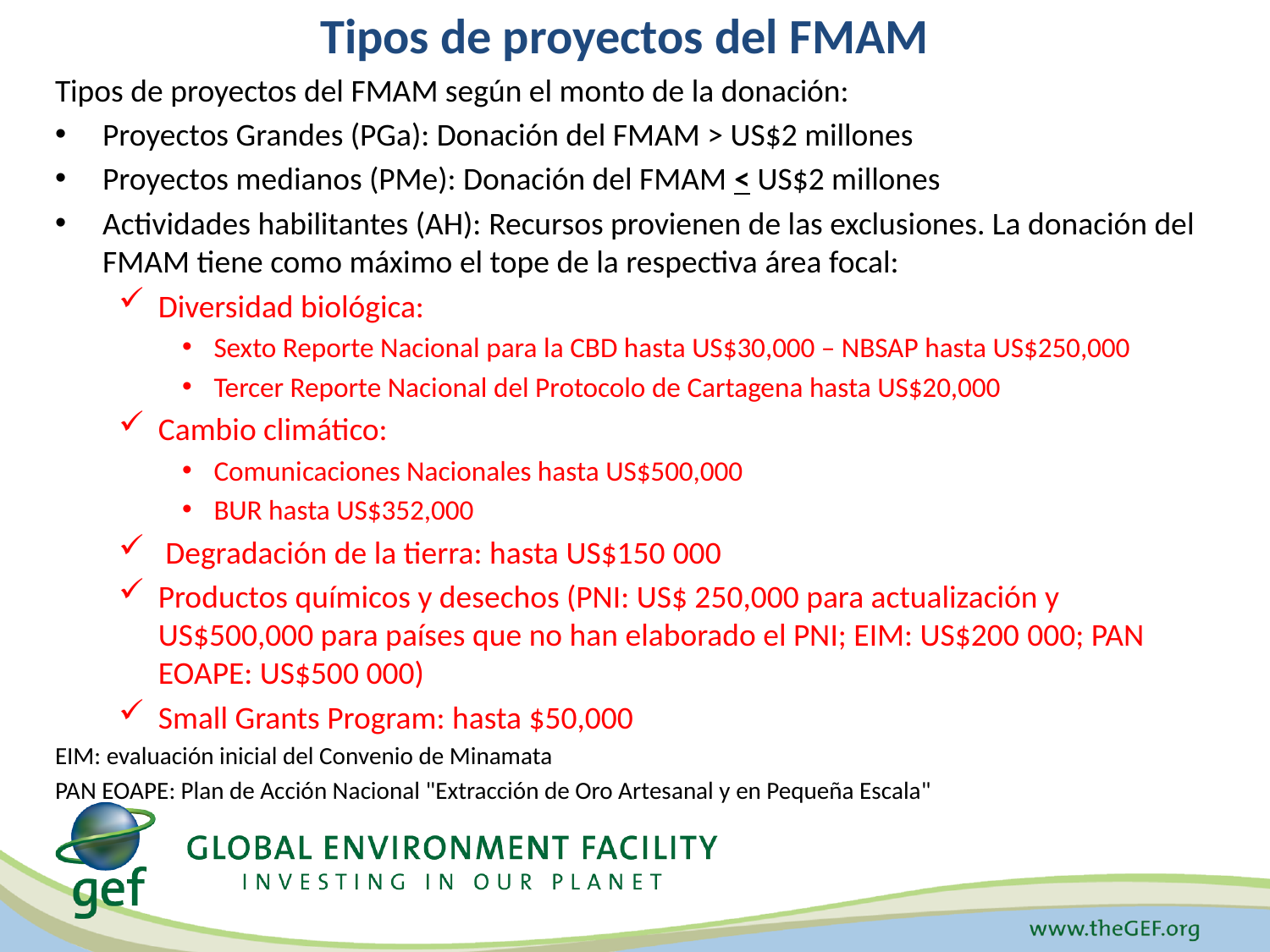

# Tipos de proyectos del FMAM
Tipos de proyectos del FMAM según el monto de la donación:
Proyectos Grandes (PGa): Donación del FMAM > US$2 millones
Proyectos medianos (PMe): Donación del FMAM < US$2 millones
Actividades habilitantes (AH): Recursos provienen de las exclusiones. La donación del FMAM tiene como máximo el tope de la respectiva área focal:
Diversidad biológica:
Sexto Reporte Nacional para la CBD hasta US$30,000 – NBSAP hasta US$250,000
Tercer Reporte Nacional del Protocolo de Cartagena hasta US$20,000
Cambio climático:
Comunicaciones Nacionales hasta US$500,000
BUR hasta US$352,000
 Degradación de la tierra: hasta US$150 000
Productos químicos y desechos (PNI: US$ 250,000 para actualización y US$500,000 para países que no han elaborado el PNI; EIM: US$200 000; PAN EOAPE: US$500 000)
Small Grants Program: hasta $50,000
EIM: evaluación inicial del Convenio de Minamata
PAN EOAPE: Plan de Acción Nacional "Extracción de Oro Artesanal y en Pequeña Escala"